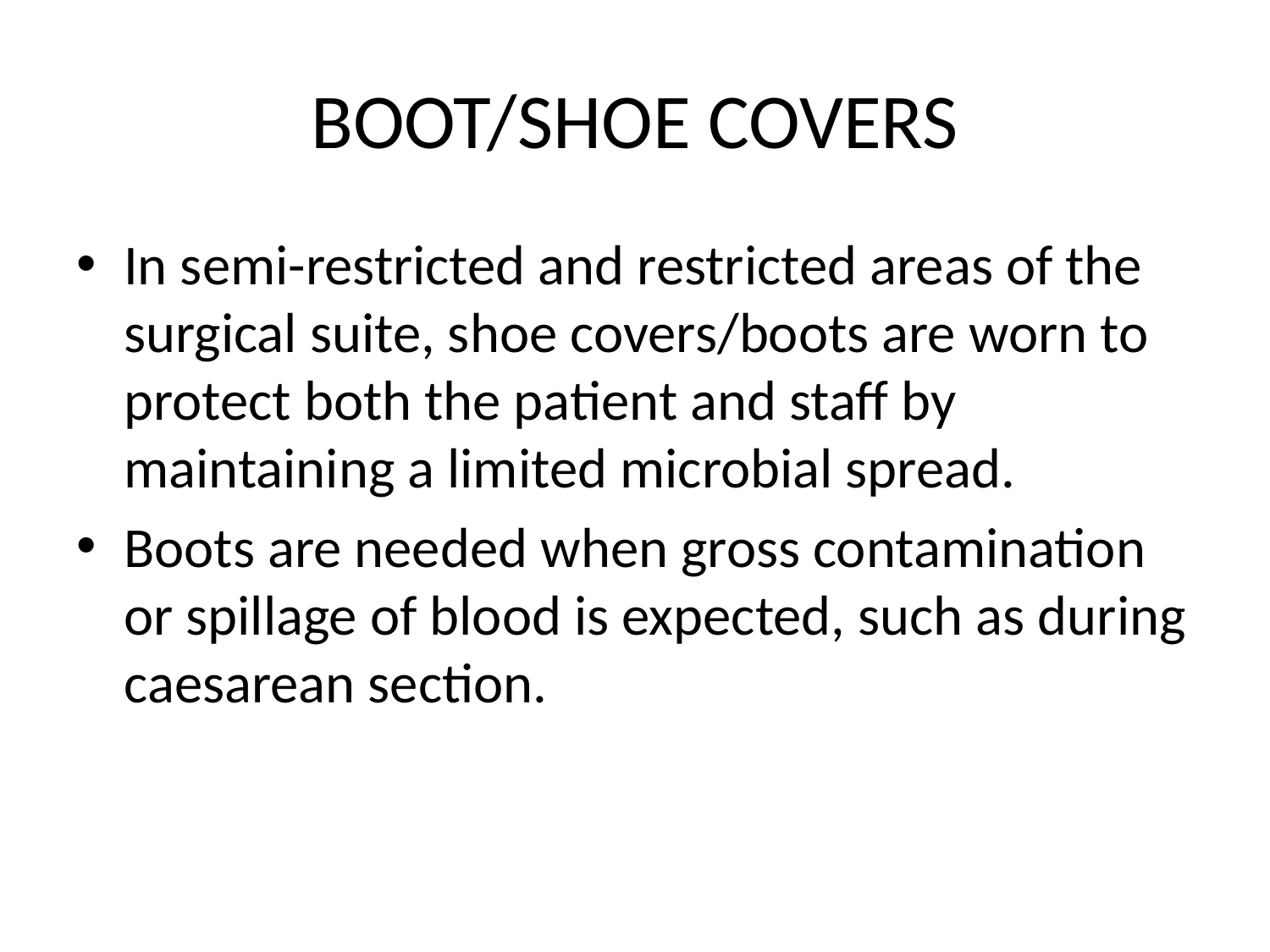

# BOOT/SHOE COVERS
In semi-restricted and restricted areas of the surgical suite, shoe covers/boots are worn to protect both the patient and staff by maintaining a limited microbial spread.
Boots are needed when gross contamination or spillage of blood is expected, such as during caesarean section.